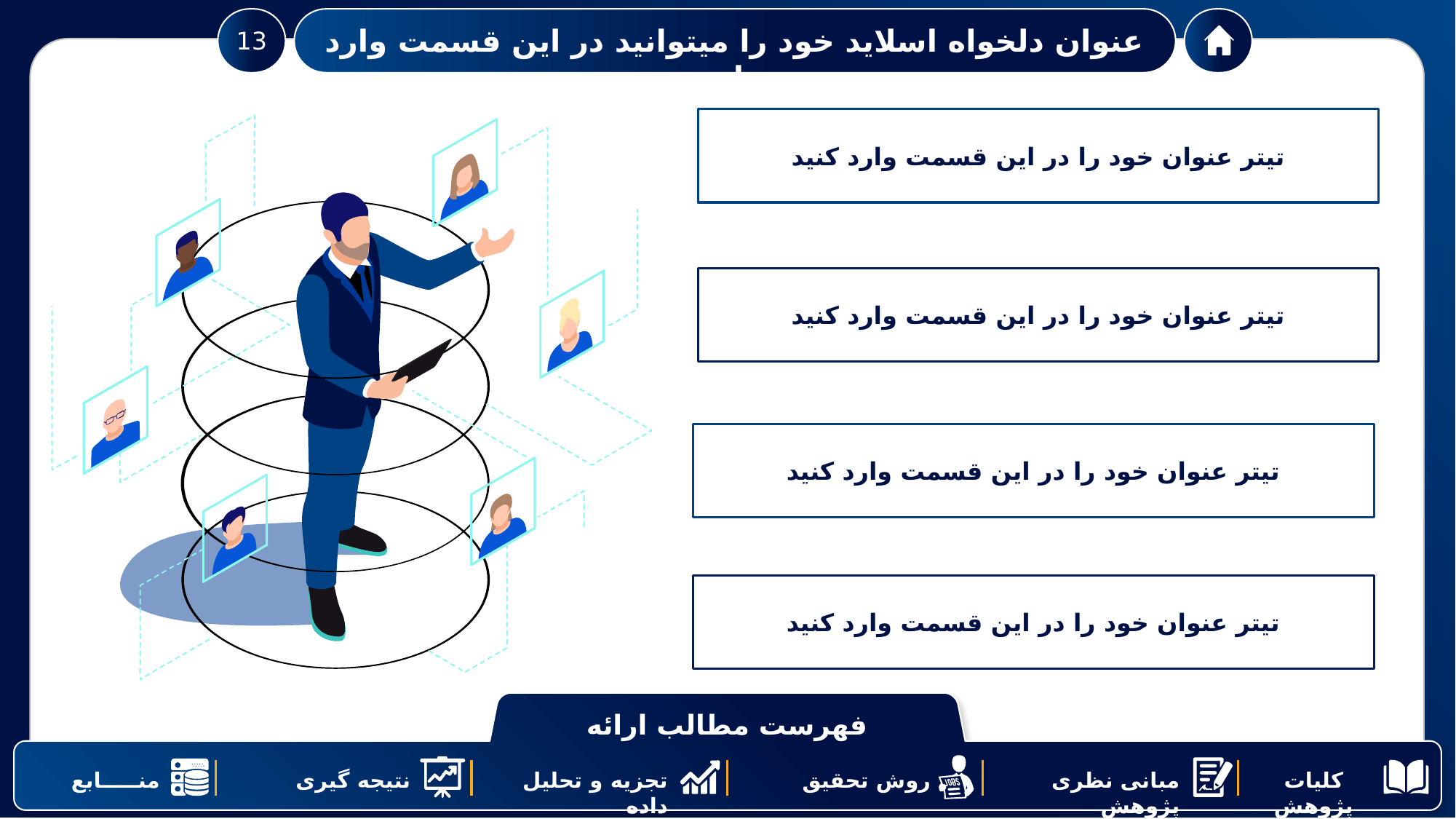

عنوان دلخواه اسلاید خود را میتوانید در این قسمت وارد نمایید
13
تیتر عنوان خود را در این قسمت وارد کنید

تیتر عنوان خود را در این قسمت وارد کنید
تیتر عنوان خود را در این قسمت وارد کنید
تیتر عنوان خود را در این قسمت وارد کنید